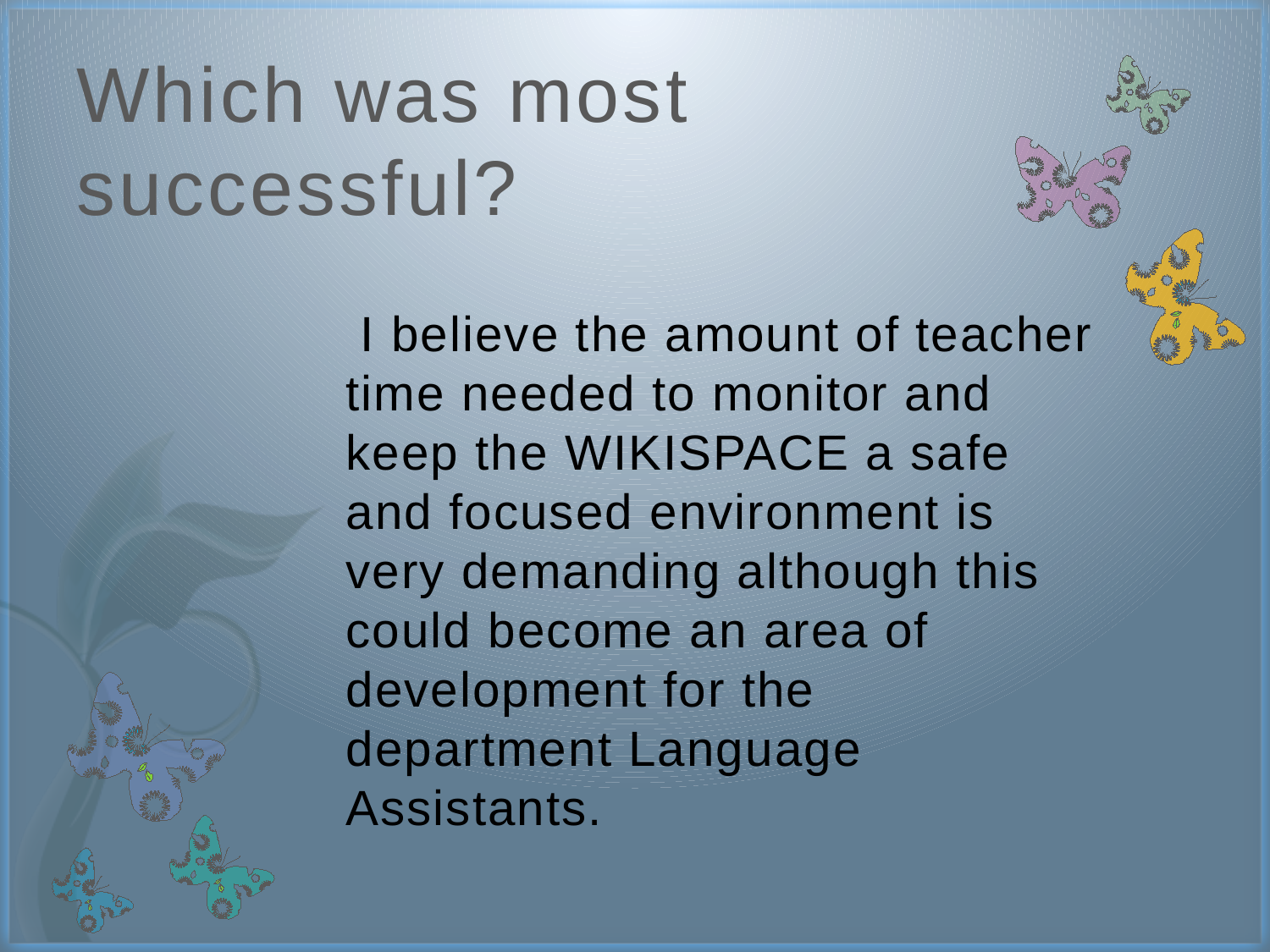

# Which was most successful?
    I believe the amount of teacher time needed to monitor and keep the WIKISPACE a safe and focused environment is very demanding although this could become an area of development for the department Language Assistants.